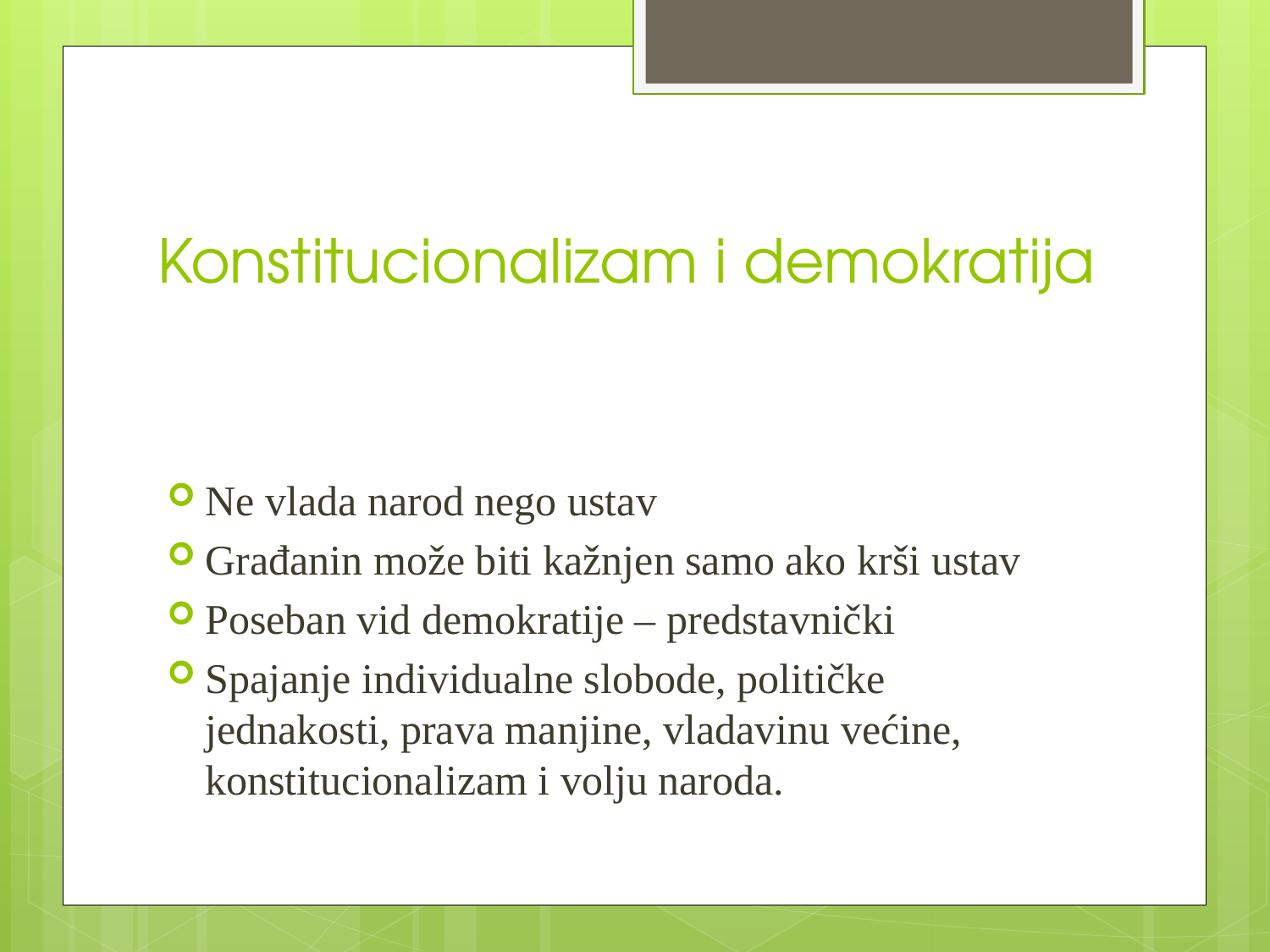

# Konstitucionalizam i demokratija
Ne vlada narod nego ustav
Građanin može biti kažnjen samo ako krši ustav
Poseban vid demokratije – predstavnički
Spajanje individualne slobode, političke jednakosti, prava manjine, vladavinu većine, konstitucionalizam i volju naroda.